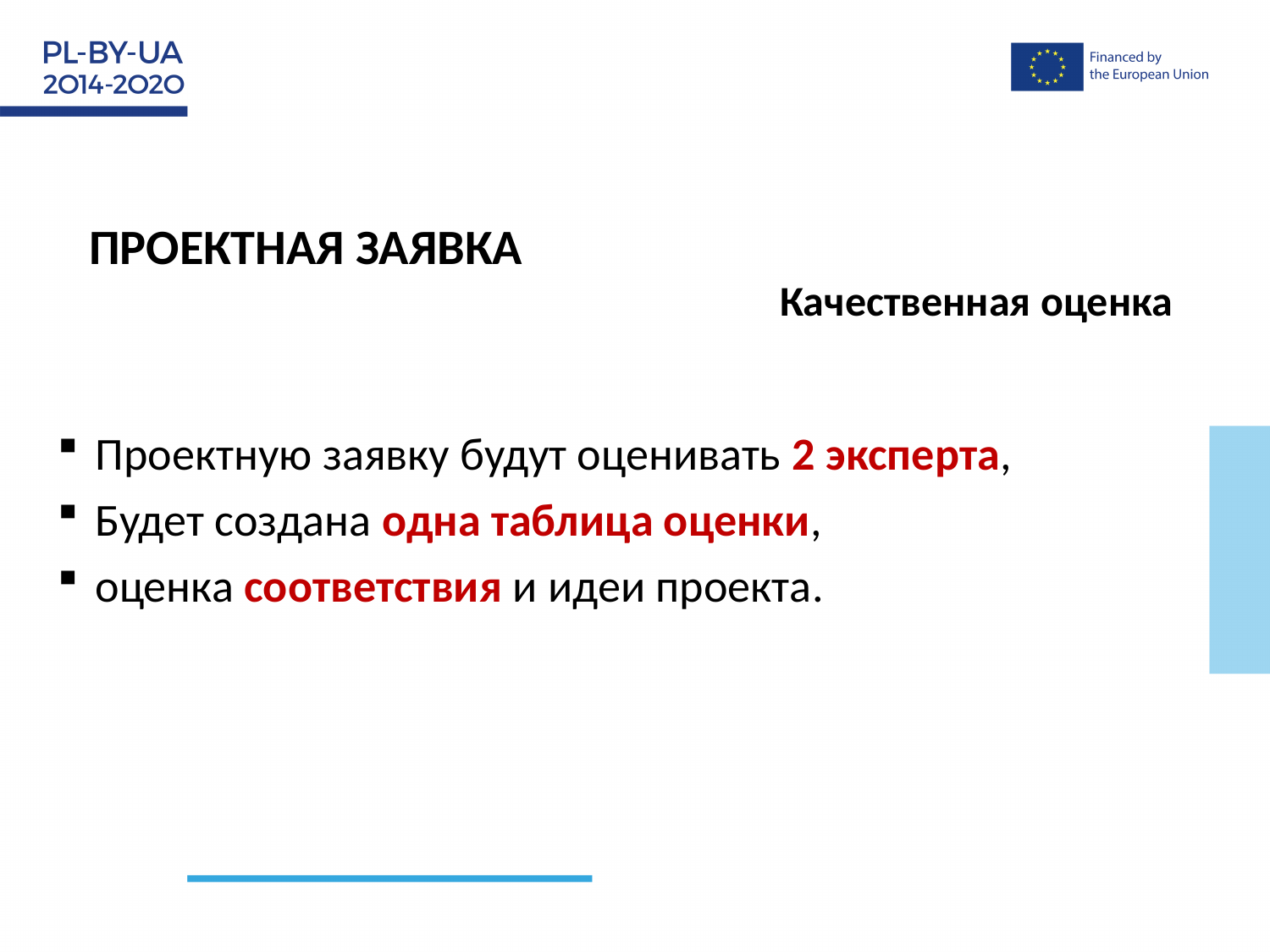

ПРОЕКТНАЯ ЗАЯВКА
Качественная оценка

Проектную заявку будут оценивать 2 эксперта,
Будет создана одна таблица оценки,
оценка соответствия и идеи проекта.